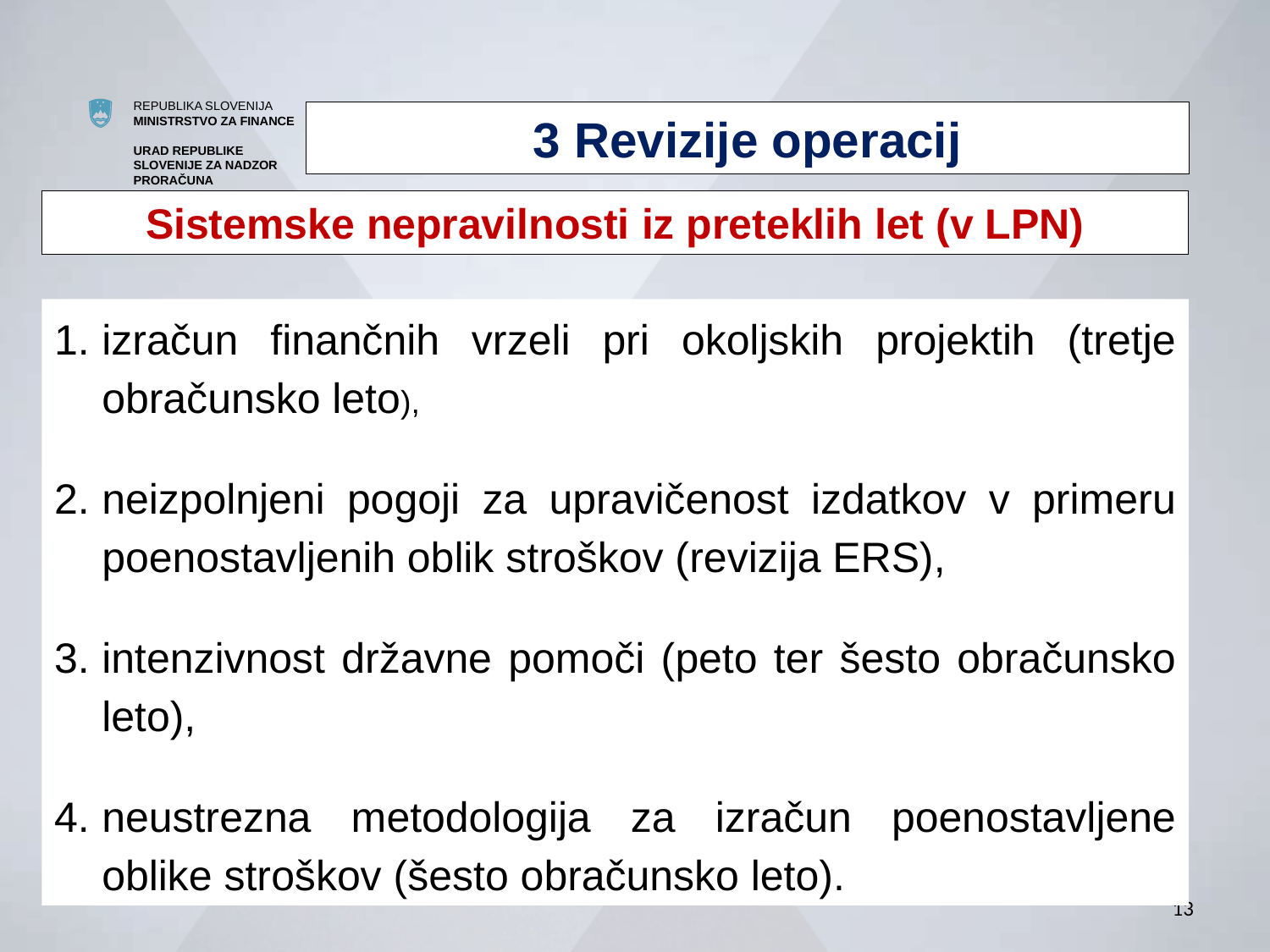

3 Revizije operacij
Sistemske nepravilnosti iz preteklih let (v LPN)
izračun finančnih vrzeli pri okoljskih projektih (tretje obračunsko leto),
neizpolnjeni pogoji za upravičenost izdatkov v primeru poenostavljenih oblik stroškov (revizija ERS),
intenzivnost državne pomoči (peto ter šesto obračunsko leto),
neustrezna metodologija za izračun poenostavljene oblike stroškov (šesto obračunsko leto).
13